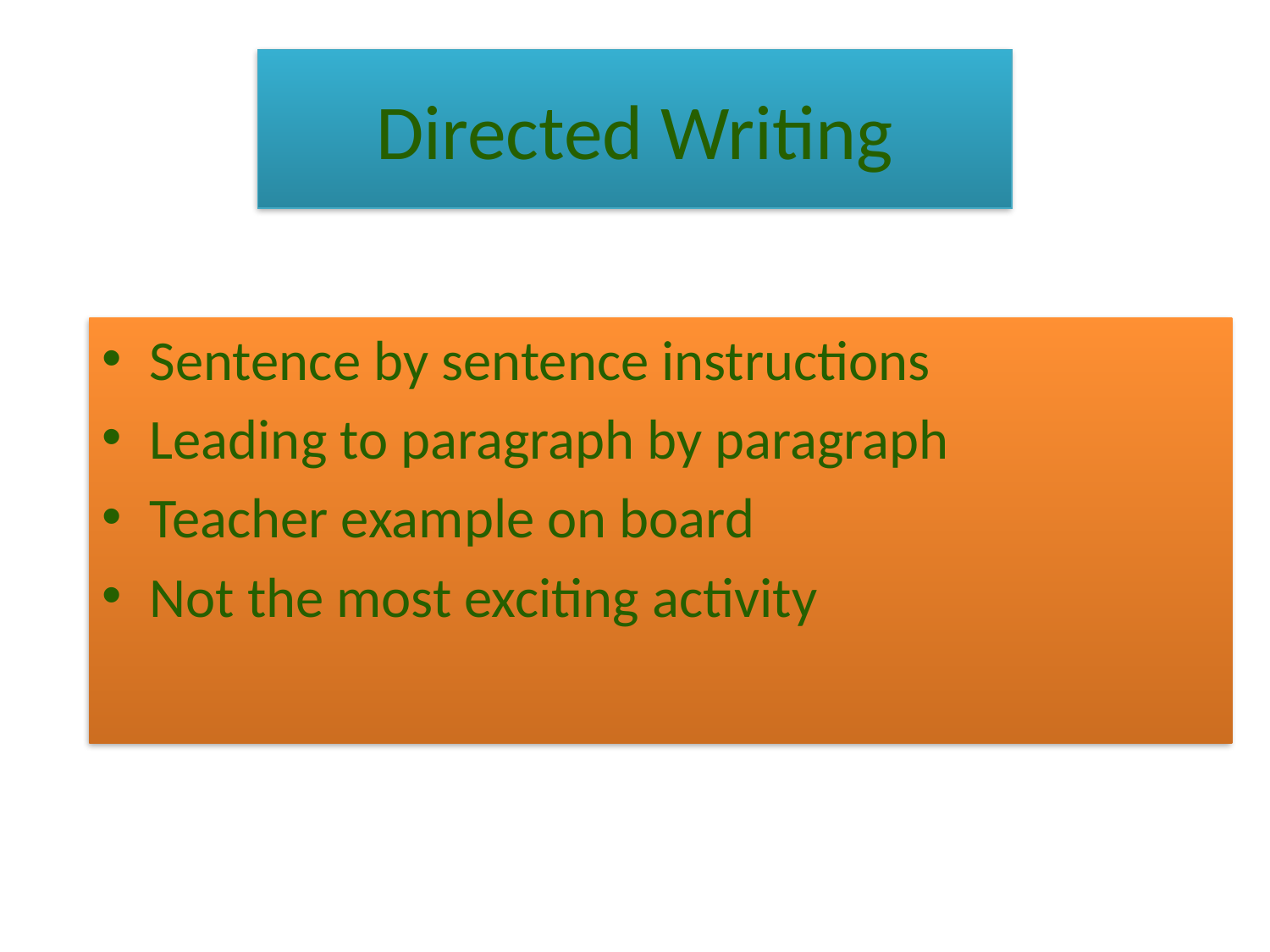

# Directed Writing
Sentence by sentence instructions
Leading to paragraph by paragraph
Teacher example on board
Not the most exciting activity